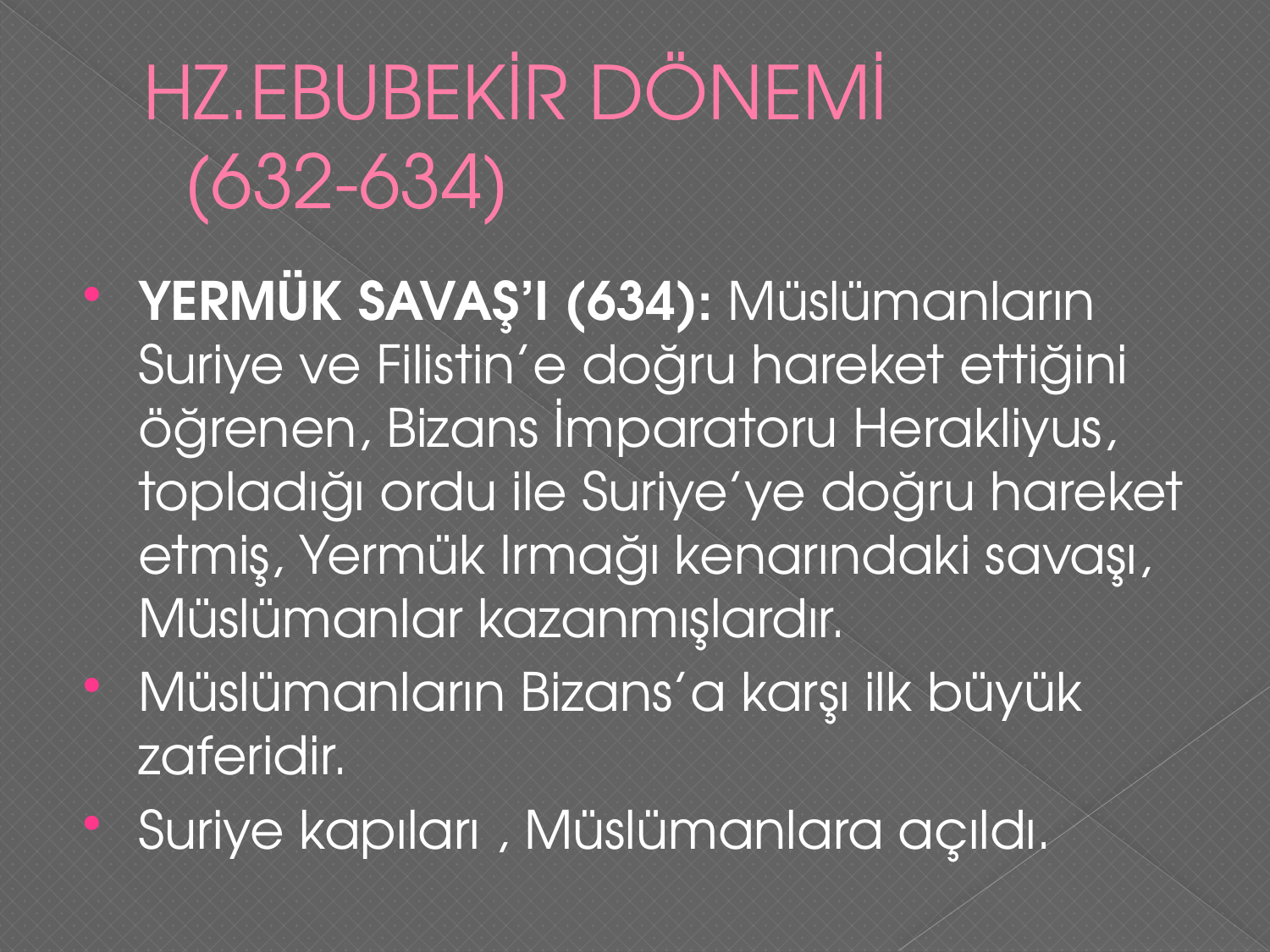

# HZ.EBUBEKİR DÖNEMİ                 (632-634)
YERMÜK SAVAŞ’I (634): Müslümanların Suriye ve Filistin’e doğru hareket ettiğini öğrenen, Bizans İmparatoru Herakliyus, topladığı ordu ile Suriye’ye doğru hareket etmiş, Yermük Irmağı kenarındaki savaşı, Müslümanlar kazanmışlardır.
Müslümanların Bizans’a karşı ilk büyük zaferidir.
Suriye kapıları , Müslümanlara açıldı.